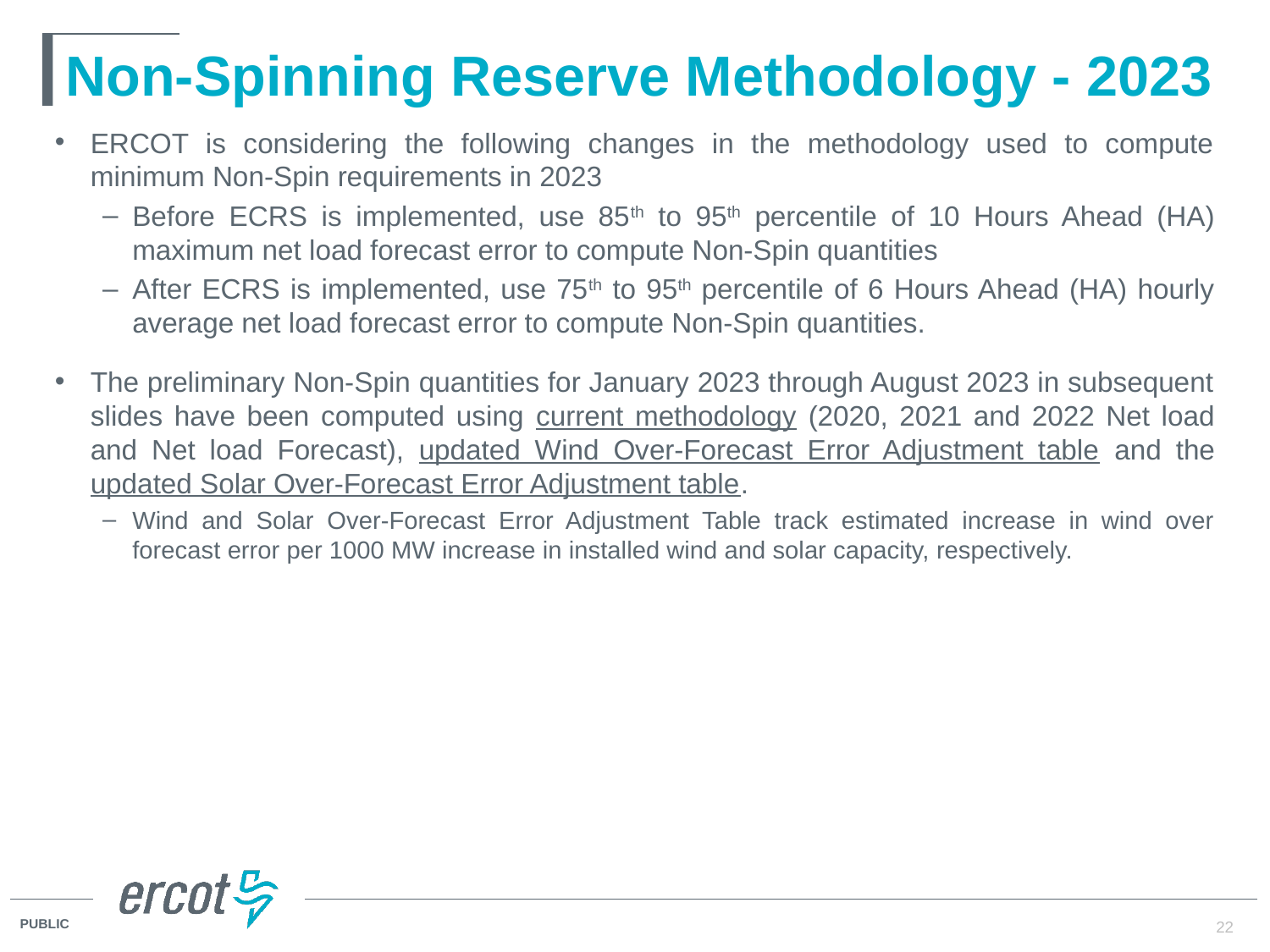

# Non-Spinning Reserve Methodology - 2023
ERCOT is considering the following changes in the methodology used to compute minimum Non-Spin requirements in 2023
Before ECRS is implemented, use 85th to 95th percentile of 10 Hours Ahead (HA) maximum net load forecast error to compute Non-Spin quantities
After ECRS is implemented, use 75th to 95th percentile of 6 Hours Ahead (HA) hourly average net load forecast error to compute Non-Spin quantities.

The preliminary Non-Spin quantities for January 2023 through August 2023 in subsequent slides have been computed using current methodology (2020, 2021 and 2022 Net load and Net load Forecast), updated Wind Over-Forecast Error Adjustment table and the updated Solar Over-Forecast Error Adjustment table.
Wind and Solar Over-Forecast Error Adjustment Table track estimated increase in wind over forecast error per 1000 MW increase in installed wind and solar capacity, respectively.
22